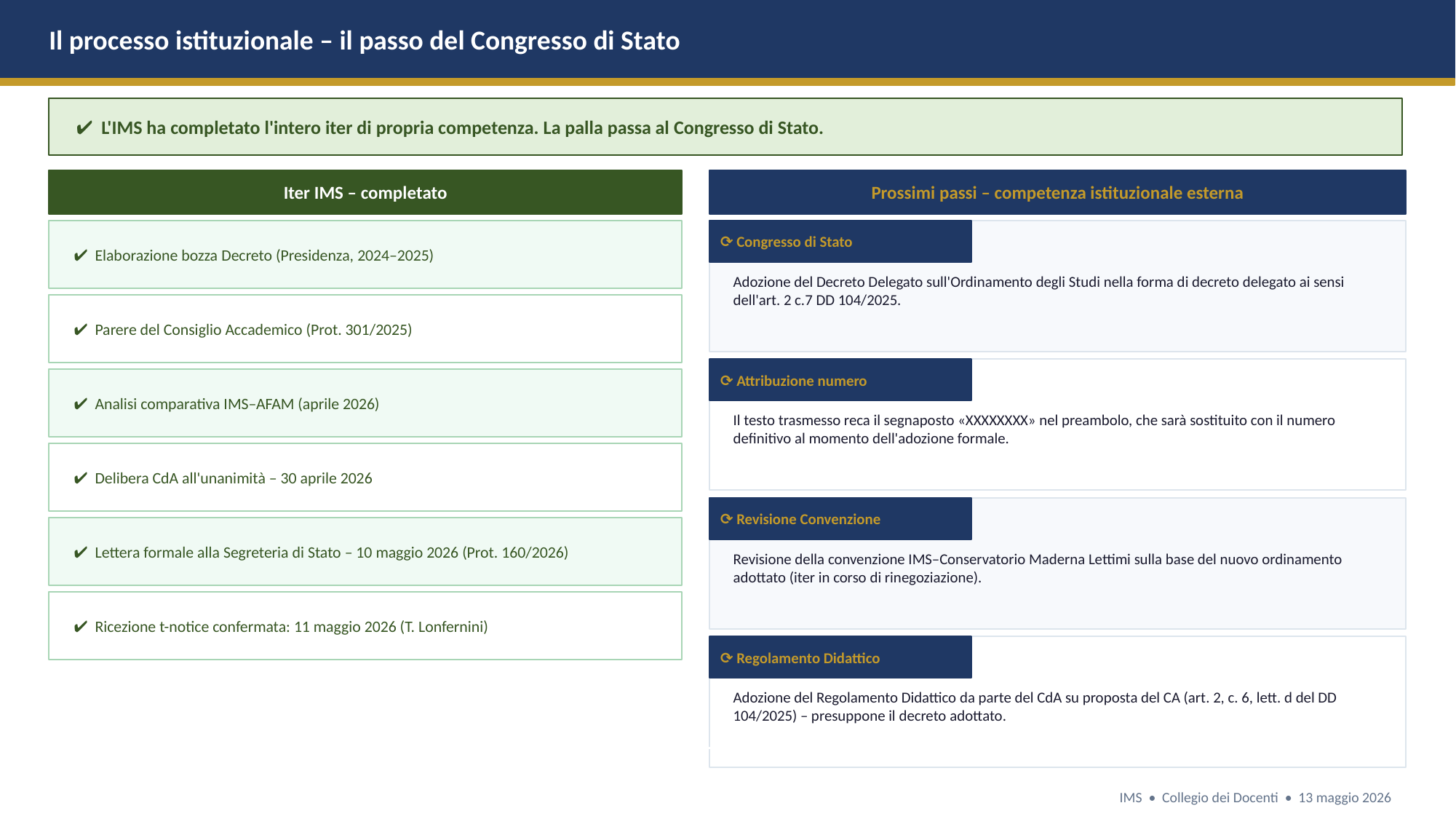

Il processo istituzionale – il passo del Congresso di Stato

✔  L'IMS ha completato l'intero iter di propria competenza. La palla passa al Congresso di Stato.

Iter IMS – completato

Prossimi passi – competenza istituzionale esterna

✔  Elaborazione bozza Decreto (Presidenza, 2024–2025)

⟳ Congresso di Stato
Adozione del Decreto Delegato sull'Ordinamento degli Studi nella forma di decreto delegato ai sensi dell'art. 2 c.7 DD 104/2025.

✔  Parere del Consiglio Accademico (Prot. 301/2025)

⟳ Attribuzione numero

✔  Analisi comparativa IMS–AFAM (aprile 2026)
Il testo trasmesso reca il segnaposto «XXXXXXXX» nel preambolo, che sarà sostituito con il numero definitivo al momento dell'adozione formale.

✔  Delibera CdA all'unanimità – 30 aprile 2026

⟳ Revisione Convenzione

✔  Lettera formale alla Segreteria di Stato – 10 maggio 2026 (Prot. 160/2026)
Revisione della convenzione IMS–Conservatorio Maderna Lettimi sulla base del nuovo ordinamento adottato (iter in corso di rinegoziazione).

✔  Ricezione t-notice confermata: 11 maggio 2026 (T. Lonfernini)

⟳ Regolamento Didattico
Adozione del Regolamento Didattico da parte del CdA su proposta del CA (art. 2, c. 6, lett. d del DD 104/2025) – presuppone il decreto adottato.

IMS  •  Collegio dei Docenti  •  13 maggio 2026